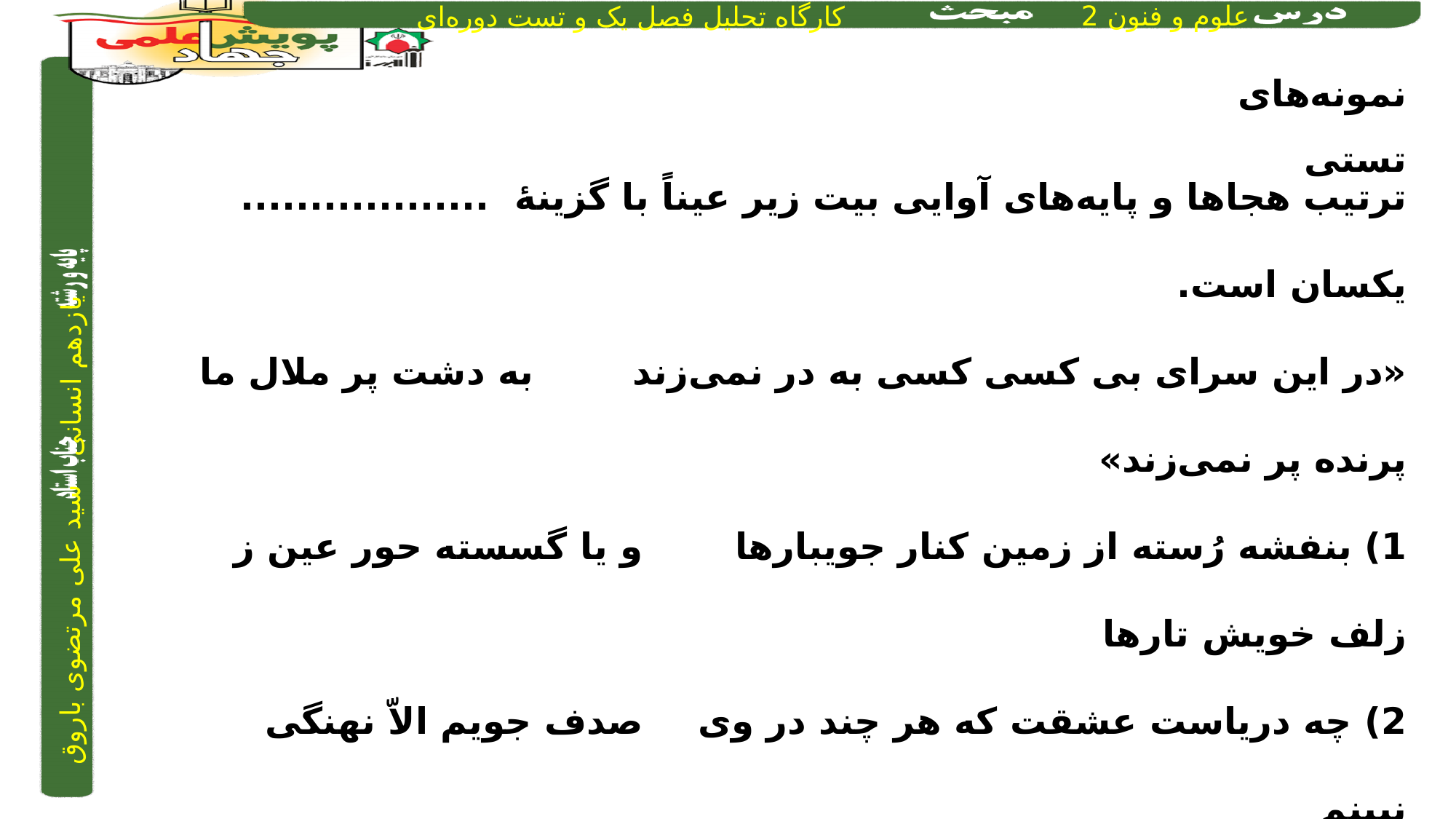

نمونه‌های تستی
ترتیب هجاها و پایه‌های آوایی بیت زیر عیناً با گزینۀ  .................. یکسان است.
«در این سرای بی کسی کسی به در نمی‌زند	 	به دشت پر ملال ما پرنده پر نمی‌زند»
1) بنفشه رُسته از زمین کنار جویبارها	 	و یا گسسته حور عین ز زلف خویش تارها
2) چه دریاست عشقت که هر چند در وی	 	صدف جویم الاّ نهنگی نبینم
3) ای من غلام روی تو تا در تنم باشد نفس	 	درمان من در دستِ توست آخر مرا فریادرس
4) مرده بُدَم زنده شدم گریه بُدَم خنده شدم	 	دولت عشق آمد و من دولت پاینده شدم

1